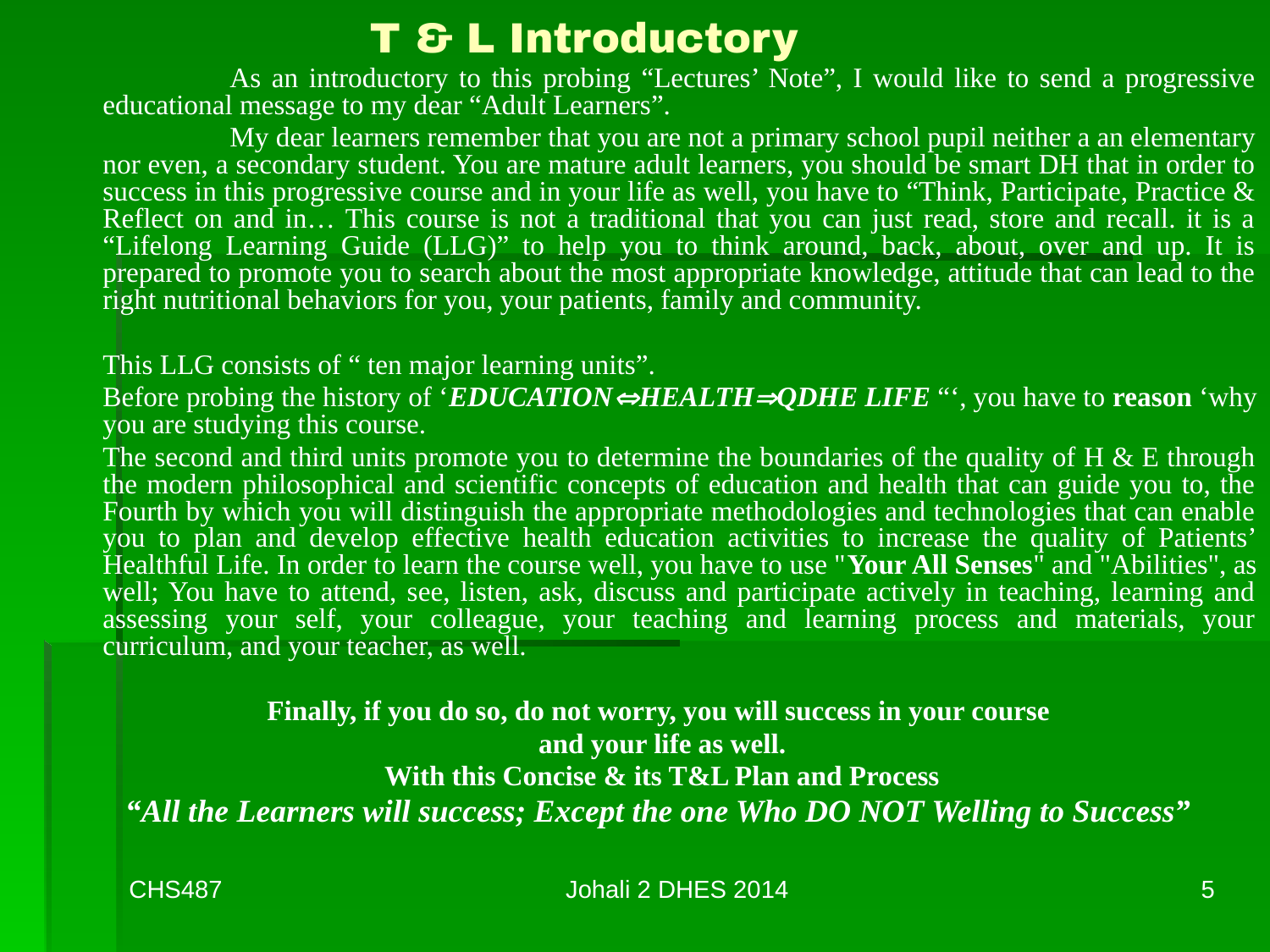

# T & L Introductory
		As an introductory to this probing “Lectures’ Note”, I would like to send a progressive educational message to my dear “Adult Learners”.
		My dear learners remember that you are not a primary school pupil neither a an elementary nor even, a secondary student. You are mature adult learners, you should be smart DH that in order to success in this progressive course and in your life as well, you have to “Think, Participate, Practice & Reflect on and in… This course is not a traditional that you can just read, store and recall. it is a “Lifelong Learning Guide (LLG)” to help you to think around, back, about, over and up. It is prepared to promote you to search about the most appropriate knowledge, attitude that can lead to the right nutritional behaviors for you, your patients, family and community.

	This LLG consists of “ ten major learning units”.
	Before probing the history of ‘EDUCATION⇔HEALTH⇒QDHE LIFE “‘, you have to reason ‘why you are studying this course.
	The second and third units promote you to determine the boundaries of the quality of H & E through the modern philosophical and scientific concepts of education and health that can guide you to, the Fourth by which you will distinguish the appropriate methodologies and technologies that can enable you to plan and develop effective health education activities to increase the quality of Patients’ Healthful Life. In order to learn the course well, you have to use "Your All Senses" and "Abilities", as well; You have to attend, see, listen, ask, discuss and participate actively in teaching, learning and assessing your self, your colleague, your teaching and learning process and materials, your curriculum, and your teacher, as well.

Finally, if you do so, do not worry, you will success in your course
and your life as well.
With this Concise & its T&L Plan and Process
“All the Learners will success; Except the one Who DO NOT Welling to Success”
CHS487
Johali 2 DHES 2014
5